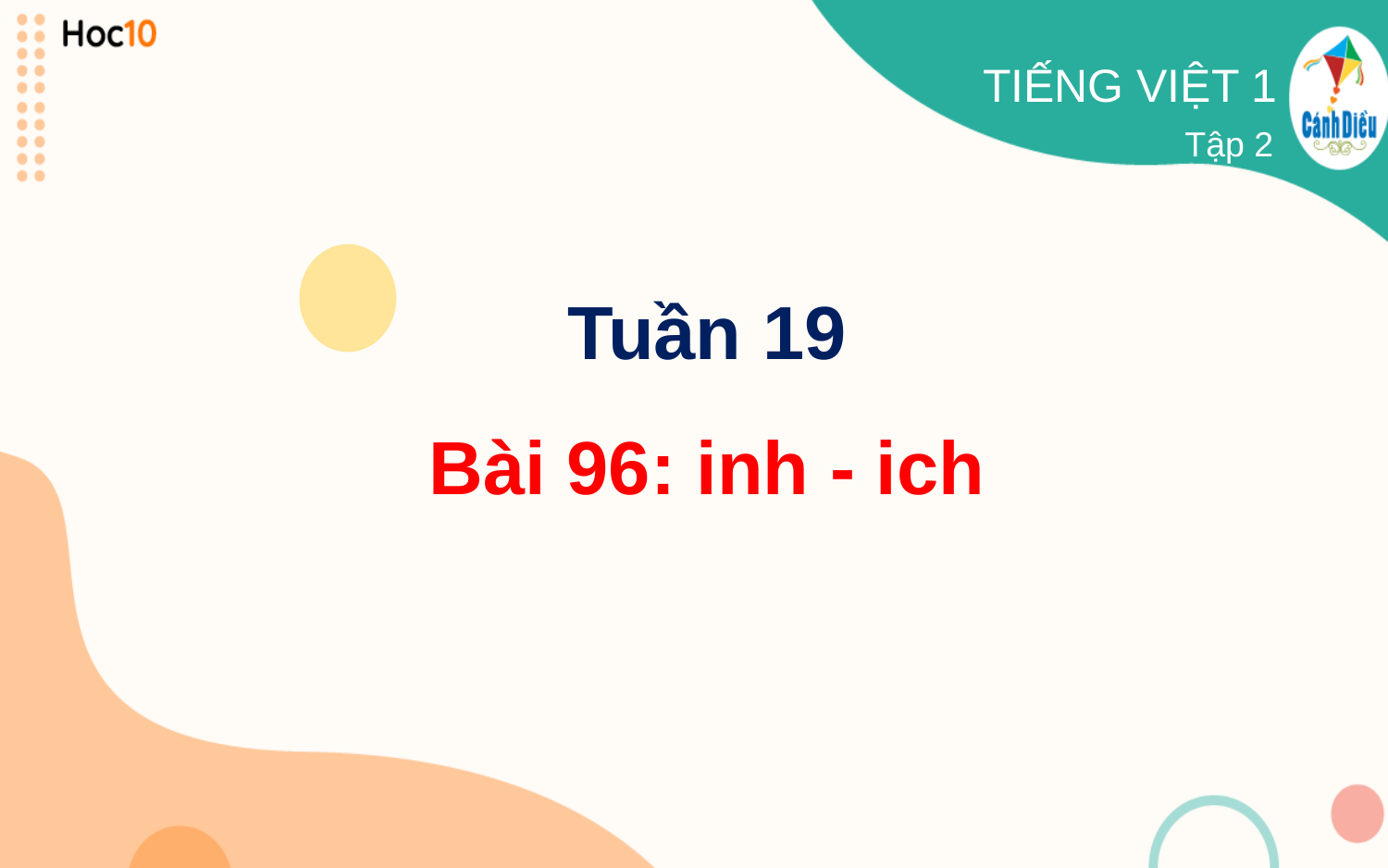

TIẾNG VIỆT 1
Tập 2
Tuần 19
Bài 96: inh - ich